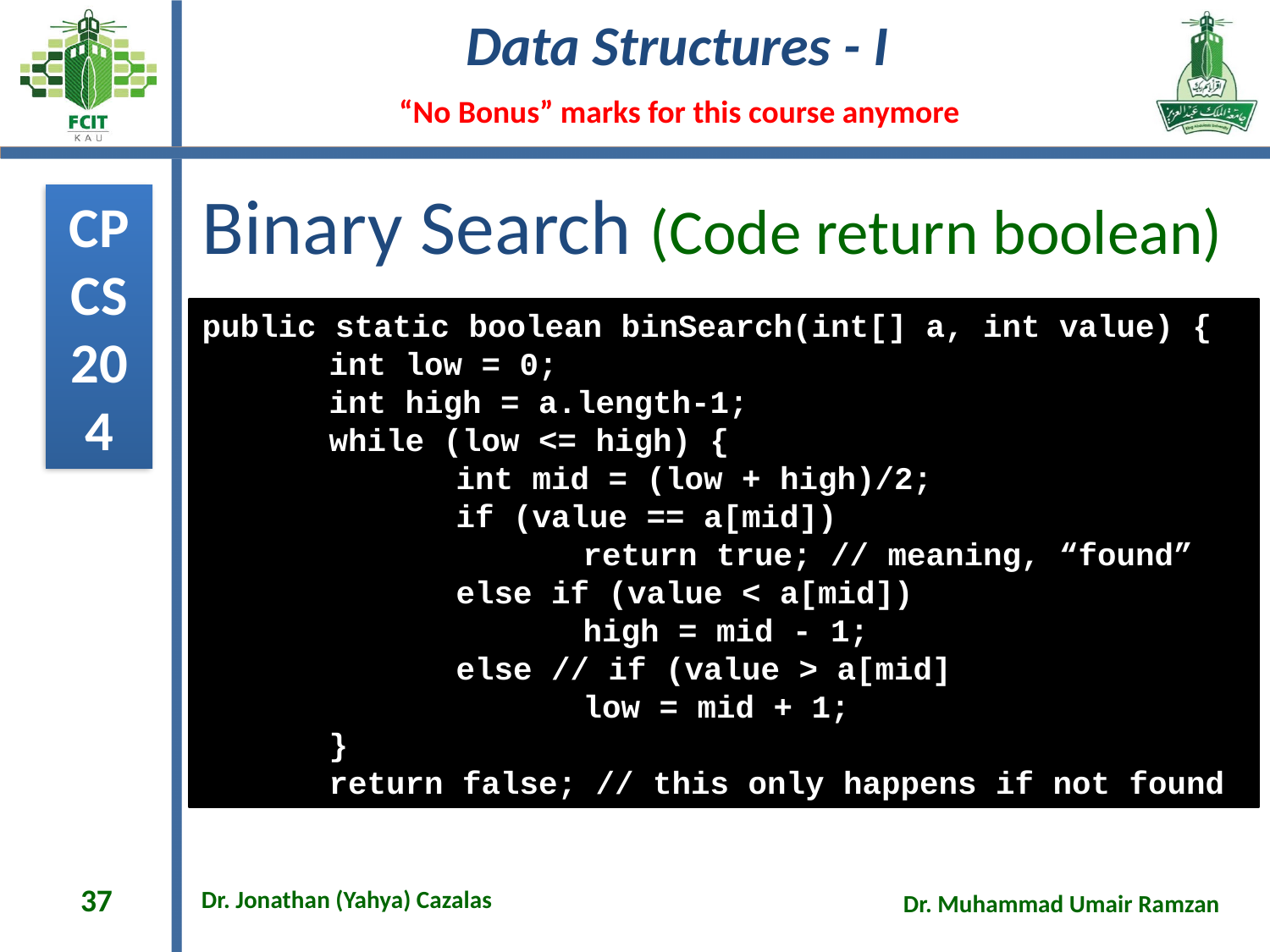

# Binary Search (Code return boolean)

public static boolean binSearch(int[] a, int value) {
	int low = 0;
	int high = a.length-1;
	while (low <= high) {
		int mid = (low + high)/2;
		if (value == a[mid])
			return true; // meaning, “found”
		else if (value < a[mid])
			high = mid - 1;
		else // if (value > a[mid]
			low = mid + 1;
	}
	return false; // this only happens if not found
37